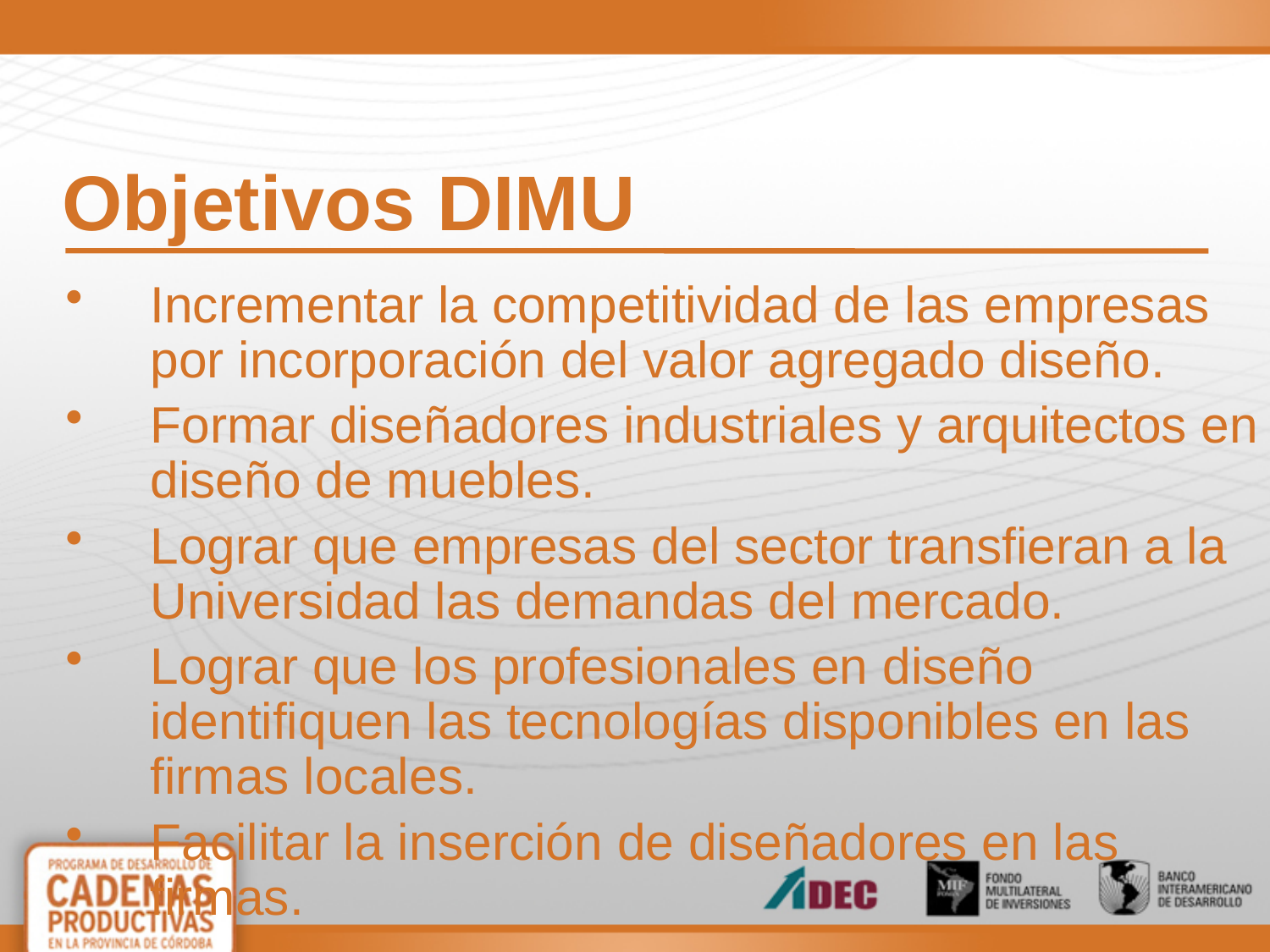

Objetivos DIMU

Incrementar la competitividad de las empresas por incorporación del valor agregado diseño.
Formar diseñadores industriales y arquitectos en diseño de muebles.
Lograr que empresas del sector transfieran a la Universidad las demandas del mercado.
Lograr que los profesionales en diseño identifiquen las tecnologías disponibles en las firmas locales.
Facilitar la inserción de diseñadores en las firmas.